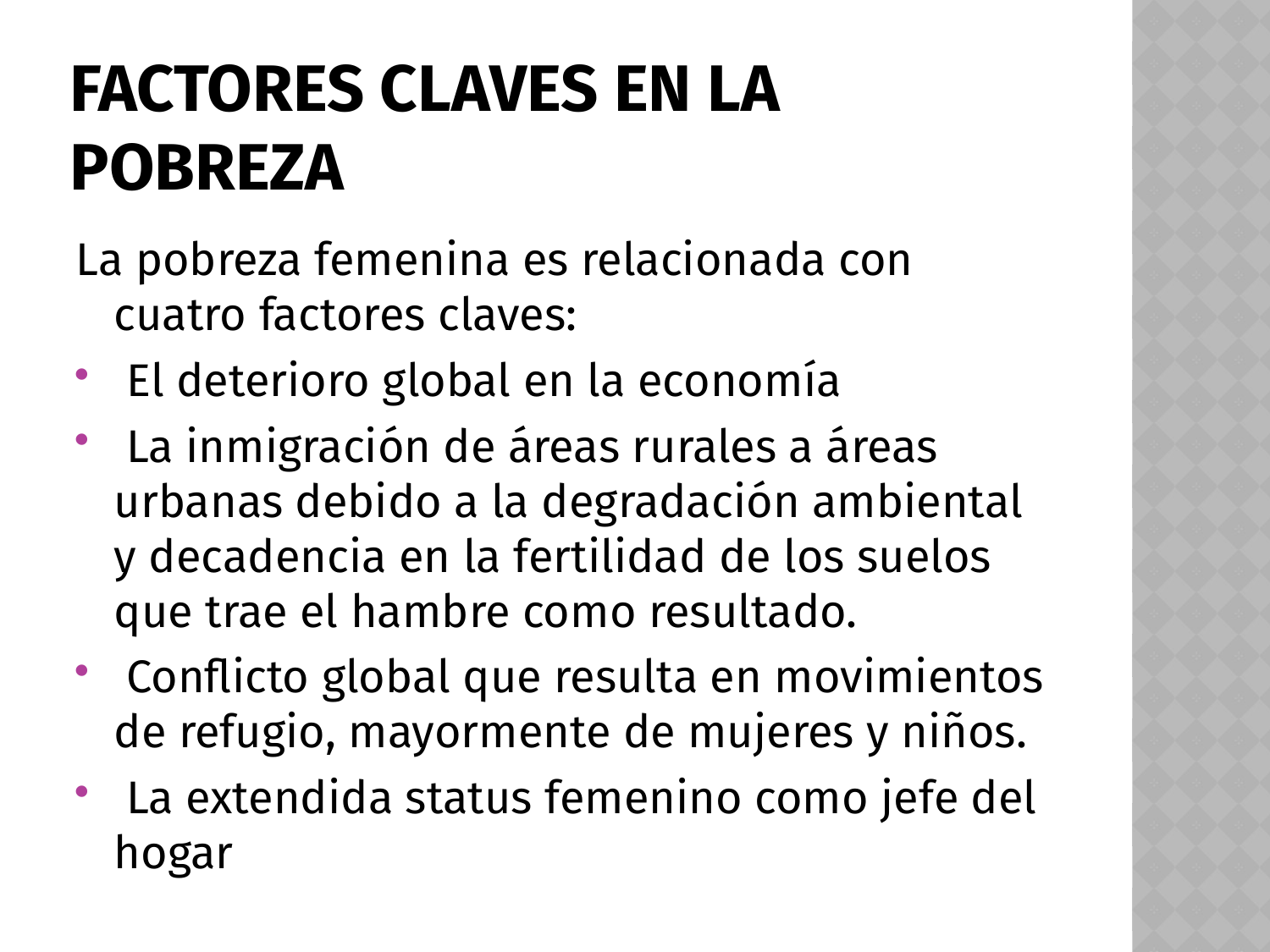

# FACTORES CLAVES EN LA POBREZA
La pobreza femenina es relacionada con cuatro factores claves:
 El deterioro global en la economía
 La inmigración de áreas rurales a áreas urbanas debido a la degradación ambiental y decadencia en la fertilidad de los suelos que trae el hambre como resultado.
 Conflicto global que resulta en movimientos de refugio, mayormente de mujeres y niños.
 La extendida status femenino como jefe del hogar